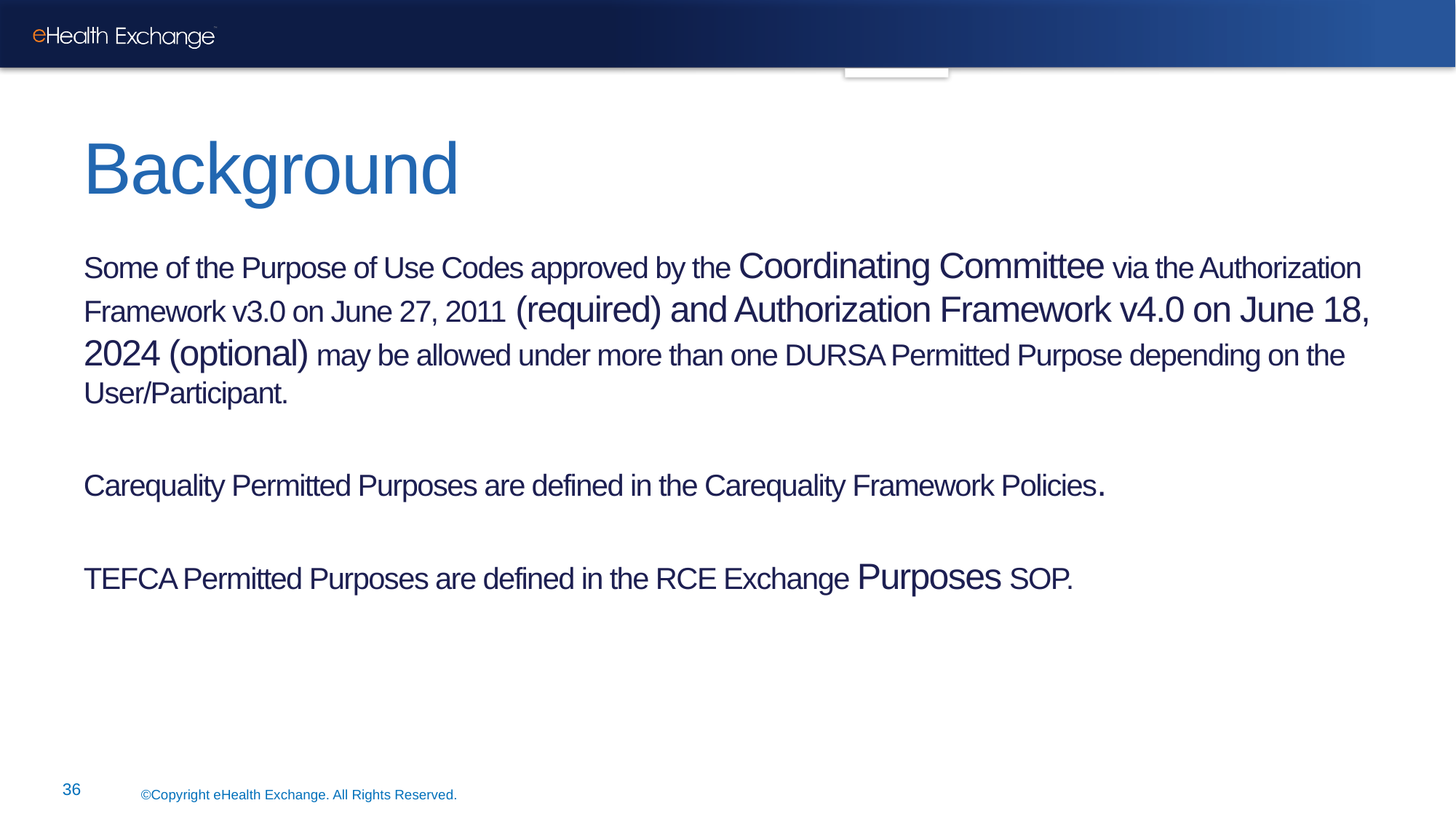

# Background
Some of the Purpose of Use Codes approved by the Coordinating Committee via the Authorization Framework v3.0 on June 27, 2011 (required) and Authorization Framework v4.0 on June 18, 2024 (optional) may be allowed under more than one DURSA Permitted Purpose depending on the User/Participant.

Carequality Permitted Purposes are defined in the Carequality Framework Policies.

TEFCA Permitted Purposes are defined in the RCE Exchange Purposes SOP.

©Copyright eHealth Exchange. All Rights Reserved.
36